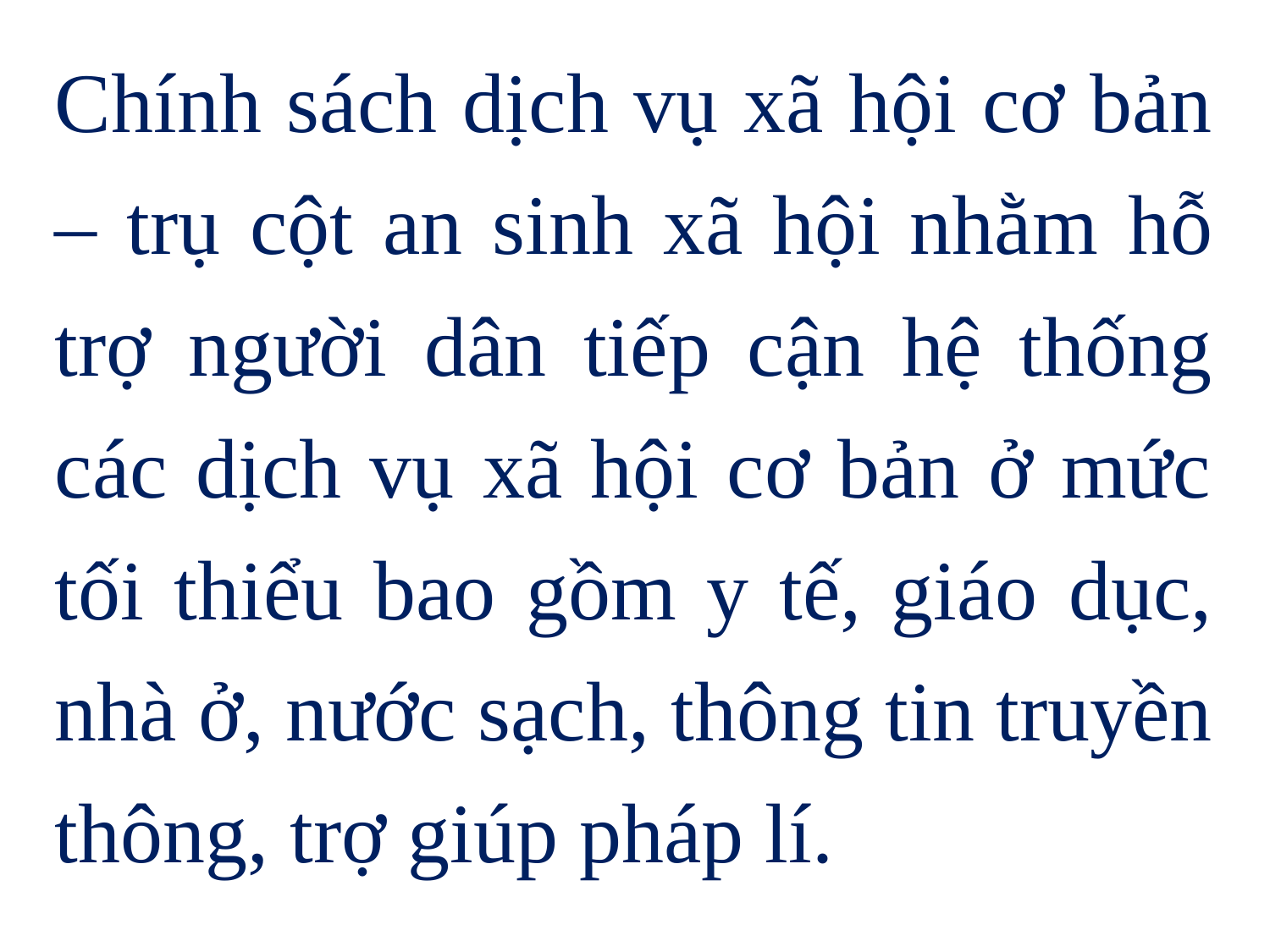

Chính sách dịch vụ xã hội cơ bản – trụ cột an sinh xã hội nhằm hỗ trợ người dân tiếp cận hệ thống các dịch vụ xã hội cơ bản ở mức tối thiểu bao gồm y tế, giáo dục, nhà ở, nước sạch, thông tin truyền thông, trợ giúp pháp lí.